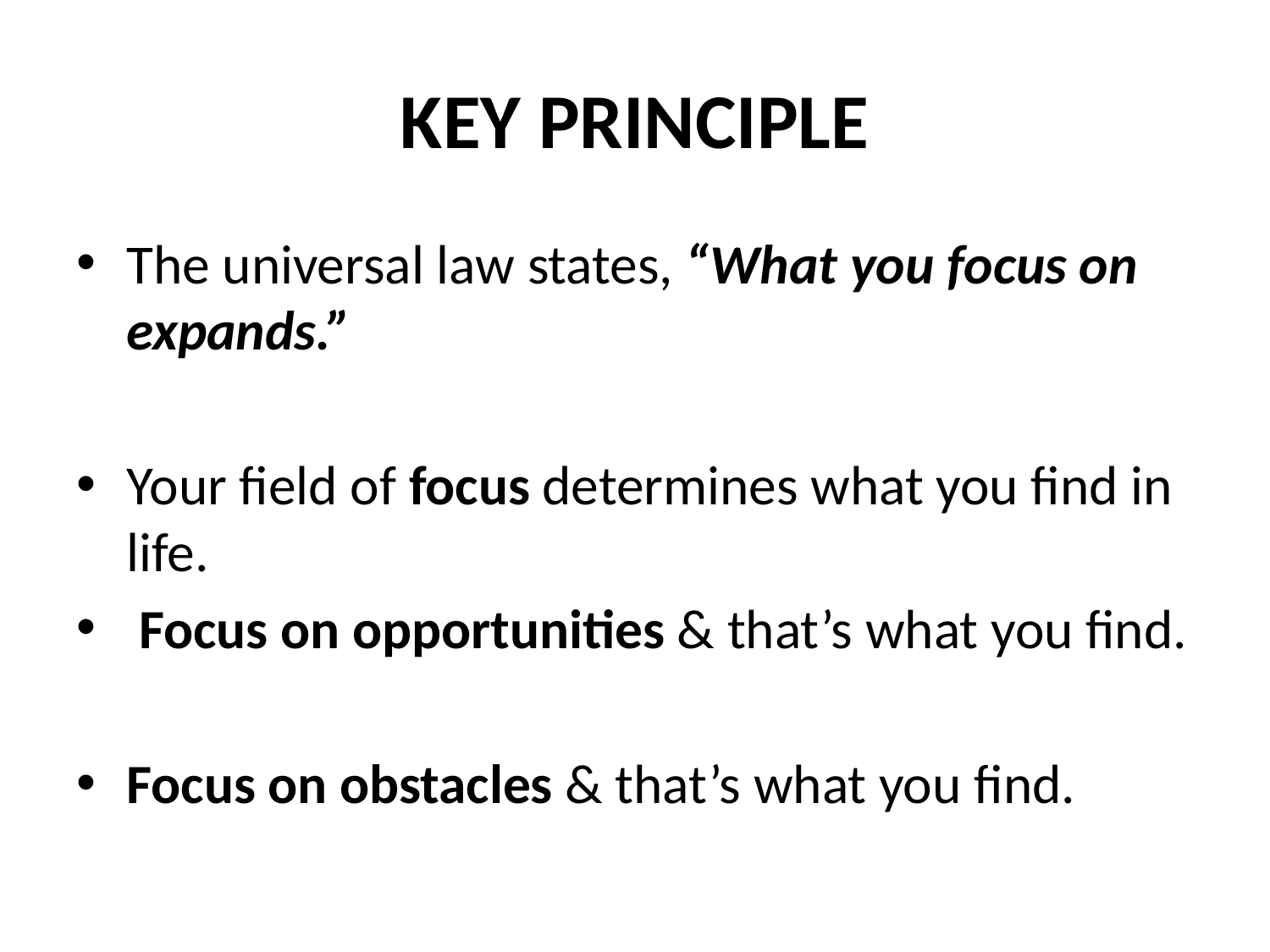

# KEY PRINCIPLE
The universal law states, “What you focus on expands.”

Your field of focus determines what you find in life.
 Focus on opportunities & that’s what you find.

Focus on obstacles & that’s what you find.